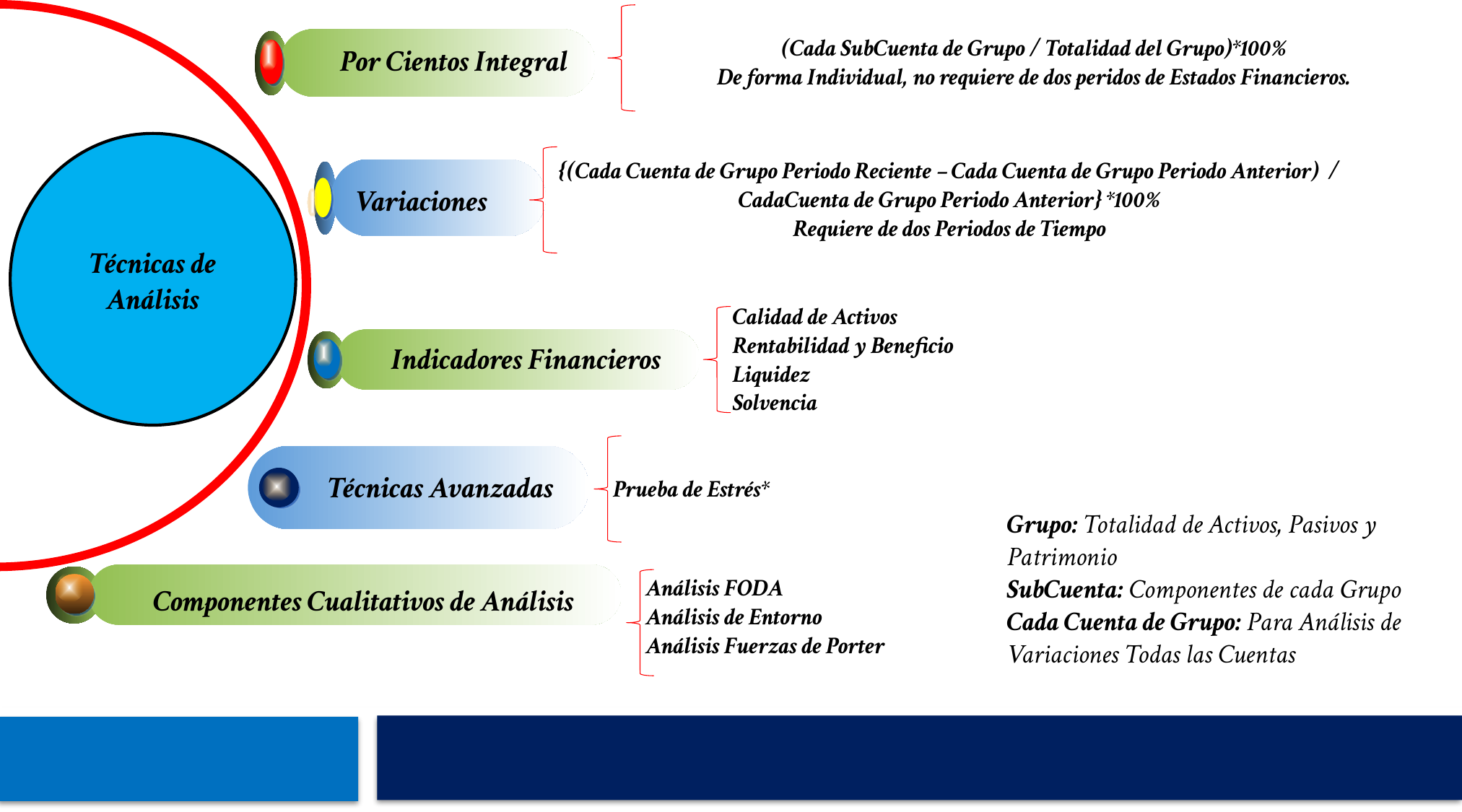

(Cada SubCuenta de Grupo / Totalidad del Grupo)*100%
De forma Individual, no requiere de dos peridos de Estados Financieros.

Por Cientos Integral

Técnicas de Análisis

{(Cada Cuenta de Grupo Periodo Reciente – Cada Cuenta de Grupo Periodo Anterior)  / CadaCuenta de Grupo Periodo Anterior} *100%
Requiere de dos Periodos de Tiempo

Variaciones

Calidad de Activos
Rentabilidad y Beneficio
Liquidez
Solvencia

Indicadores Financieros

Técnicas Avanzadas
Prueba de Estrés*

Grupo: Totalidad de Activos, Pasivos y Patrimonio
SubCuenta: Componentes de cada Grupo
Cada Cuenta de Grupo: Para Análisis de Variaciones Todas las Cuentas

Análisis FODA
Análisis de Entorno
Análisis Fuerzas de Porter

Componentes Cualitativos de Análisis